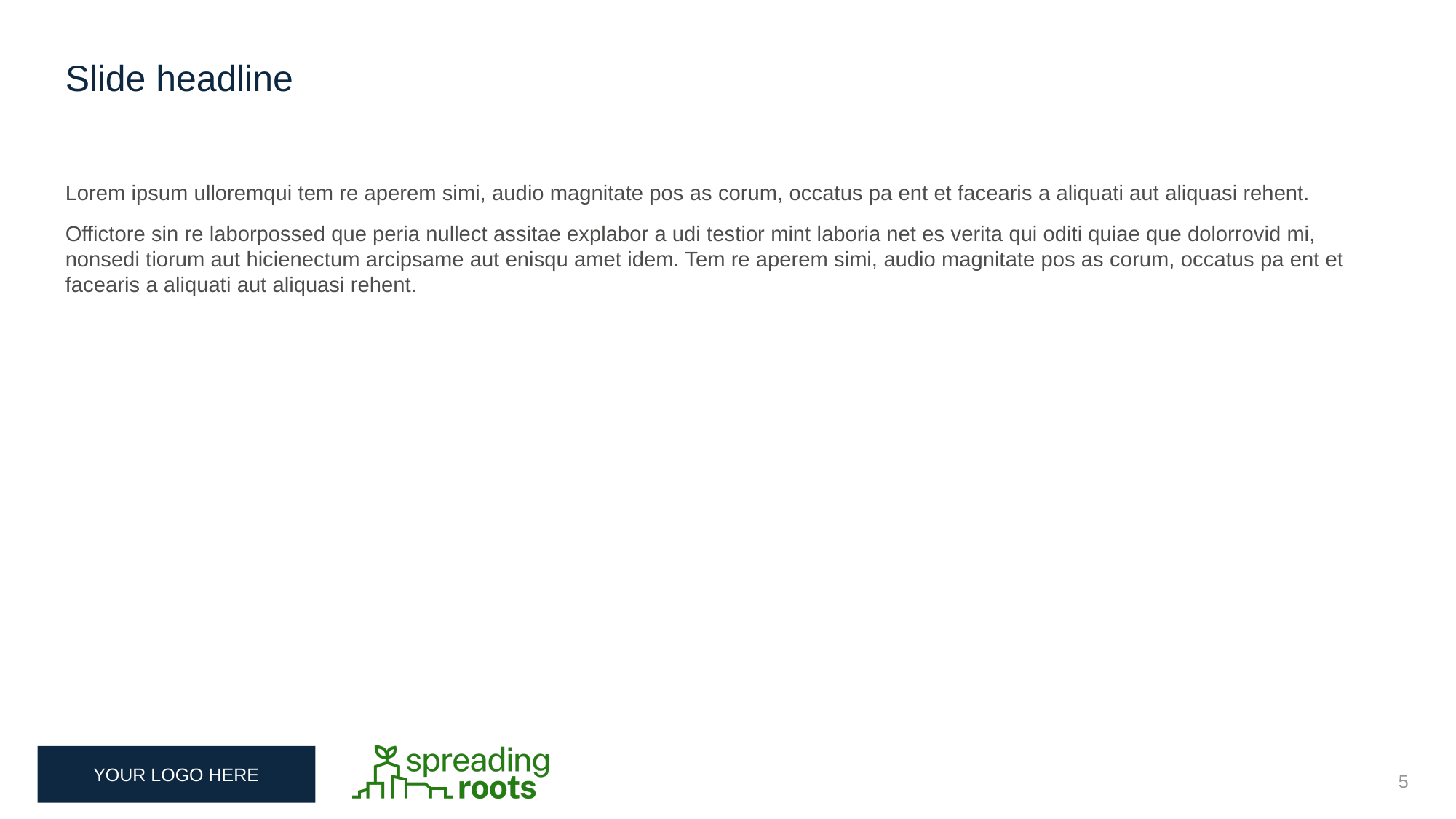

Slide headline
Lorem ipsum ulloremqui tem re aperem simi, audio magnitate pos as corum, occatus pa ent et facearis a aliquati aut aliquasi rehent.
Offictore sin re laborpossed que peria nullect assitae explabor a udi testior mint laboria net es verita qui oditi quiae que dolorrovid mi, nonsedi tiorum aut hicienectum arcipsame aut enisqu amet idem. Tem re aperem simi, audio magnitate pos as corum, occatus pa ent et facearis a aliquati aut aliquasi rehent.

5